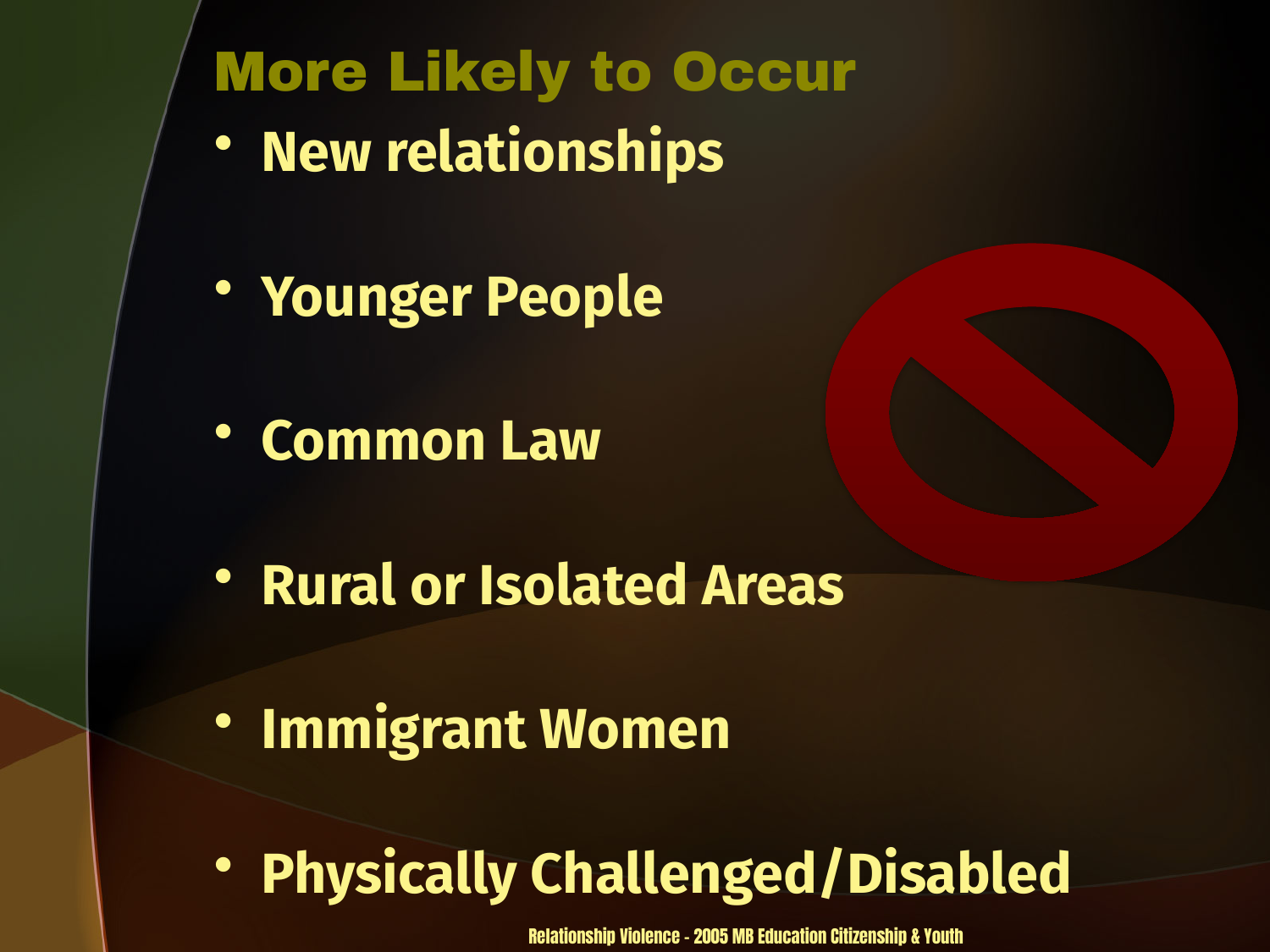

# More Likely to Occur
New relationships

Younger People

Common Law

Rural or Isolated Areas

Immigrant Women

Physically Challenged/Disabled

Relationship Violence - 2005 MB Education Citizenship & Youth